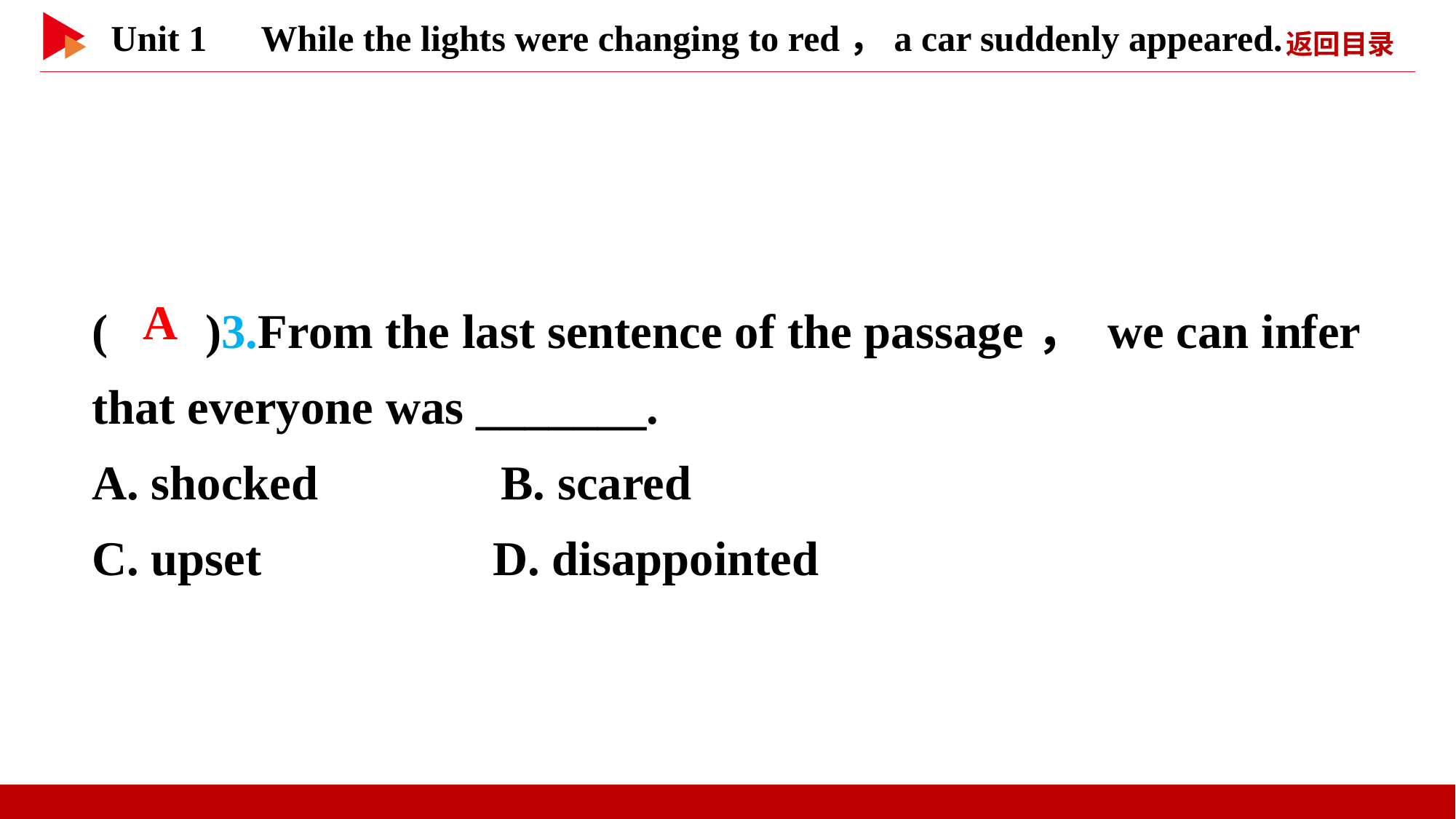

(        )3.From the last sentence of the passage， we can infer that everyone was _______.
A. shocked               B. scared
C. upset                   D. disappointed
   A